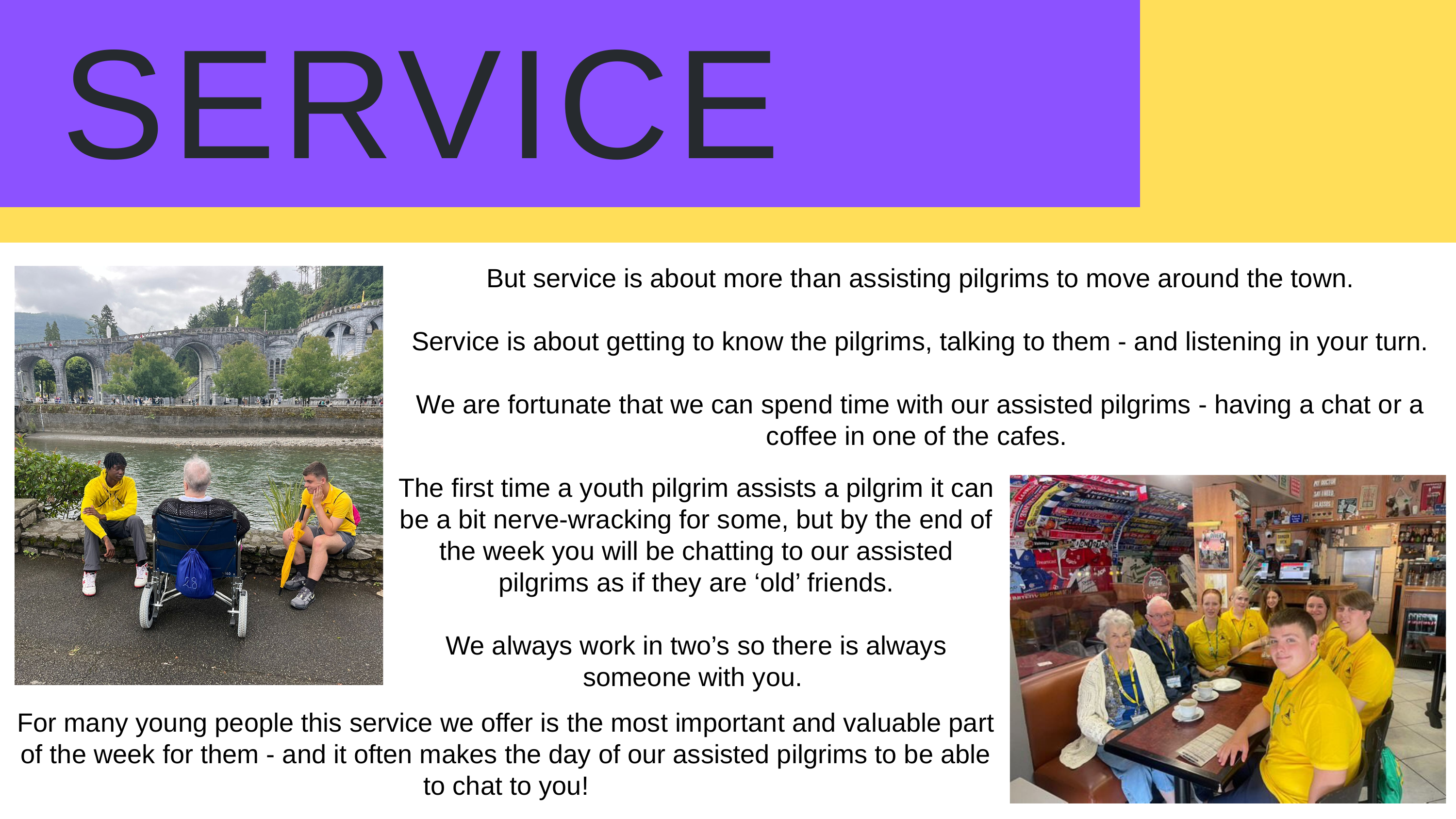

SERVICE

But service is about more than assisting pilgrims to move around the town.

Service is about getting to know the pilgrims, talking to them - and listening in your turn.

We are fortunate that we can spend time with our assisted pilgrims - having a chat or a coffee in one of the cafes.

The first time a youth pilgrim assists a pilgrim it can be a bit nerve-wracking for some, but by the end of the week you will be chatting to our assisted pilgrims as if they are ‘old’ friends.

We always work in two’s so there is always someone with you.

For many young people this service we offer is the most important and valuable part of the week for them - and it often makes the day of our assisted pilgrims to be able to chat to you!